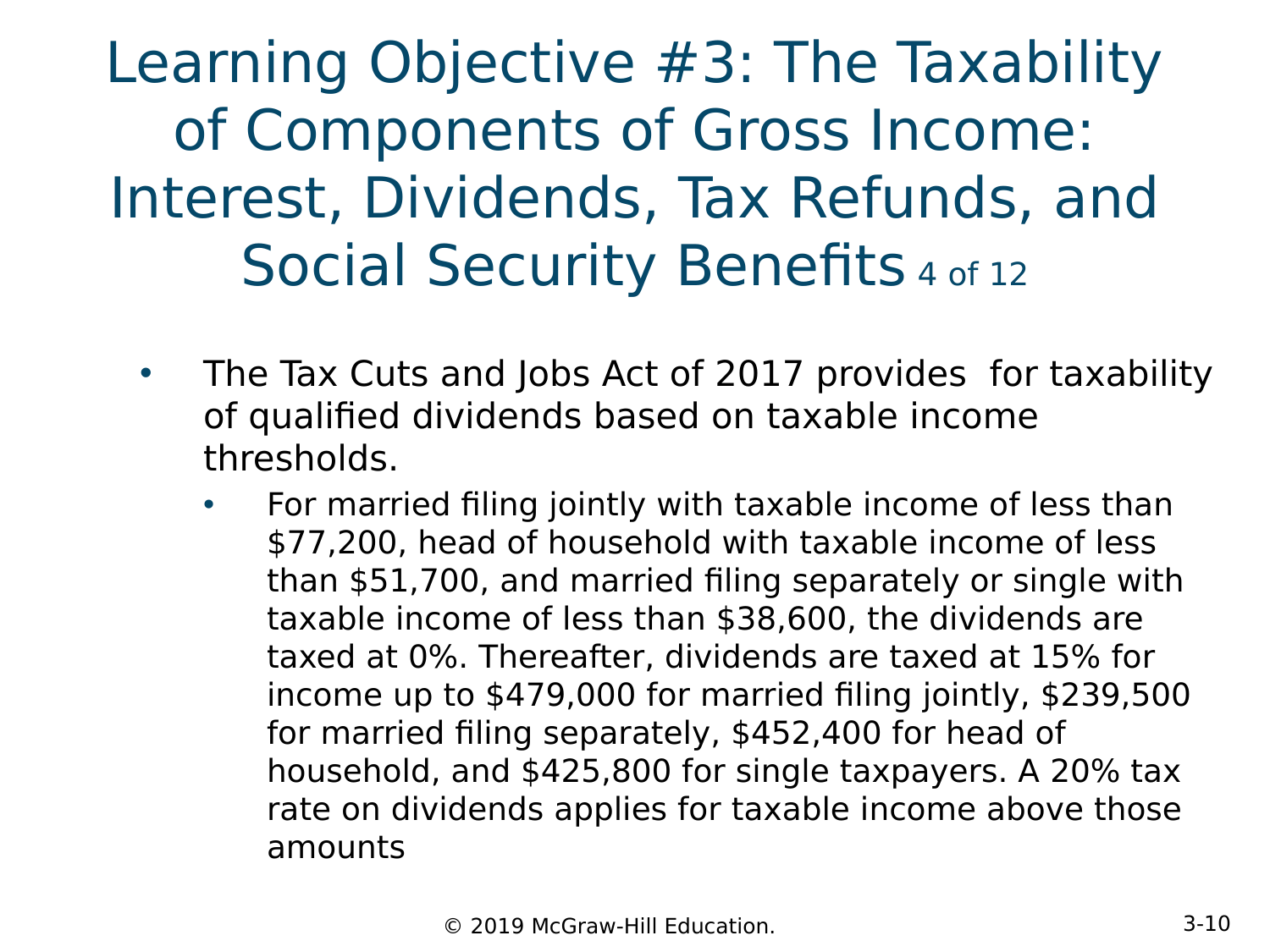

# Learning Objective #3: The Taxability of Components of Gross Income: Interest, Dividends, Tax Refunds, and Social Security Benefits 4 of 12
The Tax Cuts and Jobs Act of 2017 provides  for taxability of qualified dividends based on taxable income thresholds.
For married filing jointly with taxable income of less than $77,200, head of household with taxable income of less than $51,700, and married filing separately or single with taxable income of less than $38,600, the dividends are taxed at 0%. Thereafter, dividends are taxed at 15% for income up to $479,000 for married filing jointly, $239,500 for married filing separately, $452,400 for head of household, and $425,800 for single taxpayers. A 20% tax rate on dividends applies for taxable income above those amounts